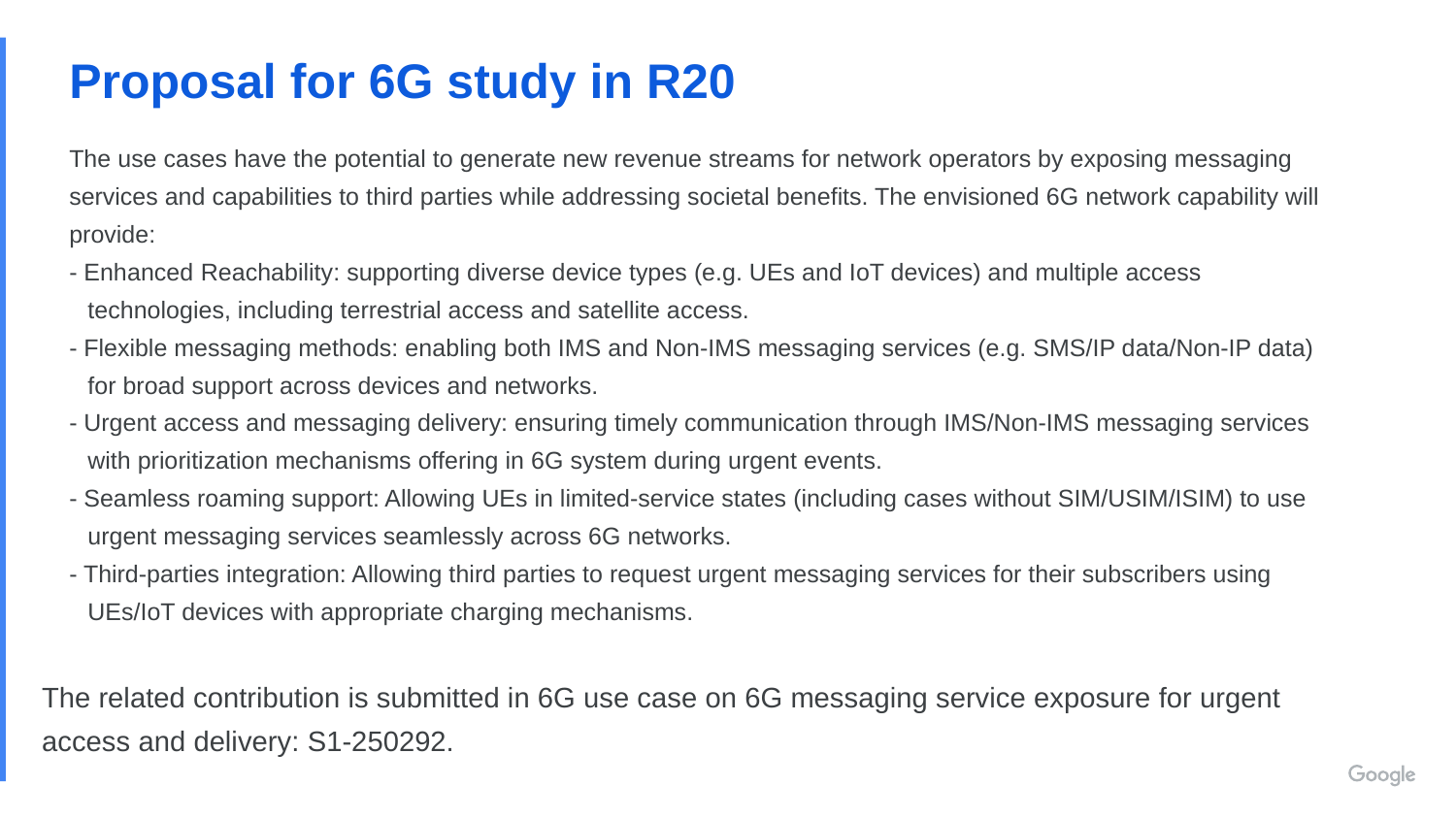

# Proposal for 6G study in R20
The use cases have the potential to generate new revenue streams for network operators by exposing messaging services and capabilities to third parties while addressing societal benefits. The envisioned 6G network capability will provide:
- Enhanced Reachability: supporting diverse device types (e.g. UEs and IoT devices) and multiple access technologies, including terrestrial access and satellite access.
- Flexible messaging methods: enabling both IMS and Non-IMS messaging services (e.g. SMS/IP data/Non-IP data) for broad support across devices and networks.
- Urgent access and messaging delivery: ensuring timely communication through IMS/Non-IMS messaging services with prioritization mechanisms offering in 6G system during urgent events.
- Seamless roaming support: Allowing UEs in limited-service states (including cases without SIM/USIM/ISIM) to use urgent messaging services seamlessly across 6G networks.
- Third-parties integration: Allowing third parties to request urgent messaging services for their subscribers using UEs/IoT devices with appropriate charging mechanisms.

The related contribution is submitted in 6G use case on 6G messaging service exposure for urgent access and delivery: S1-250292.